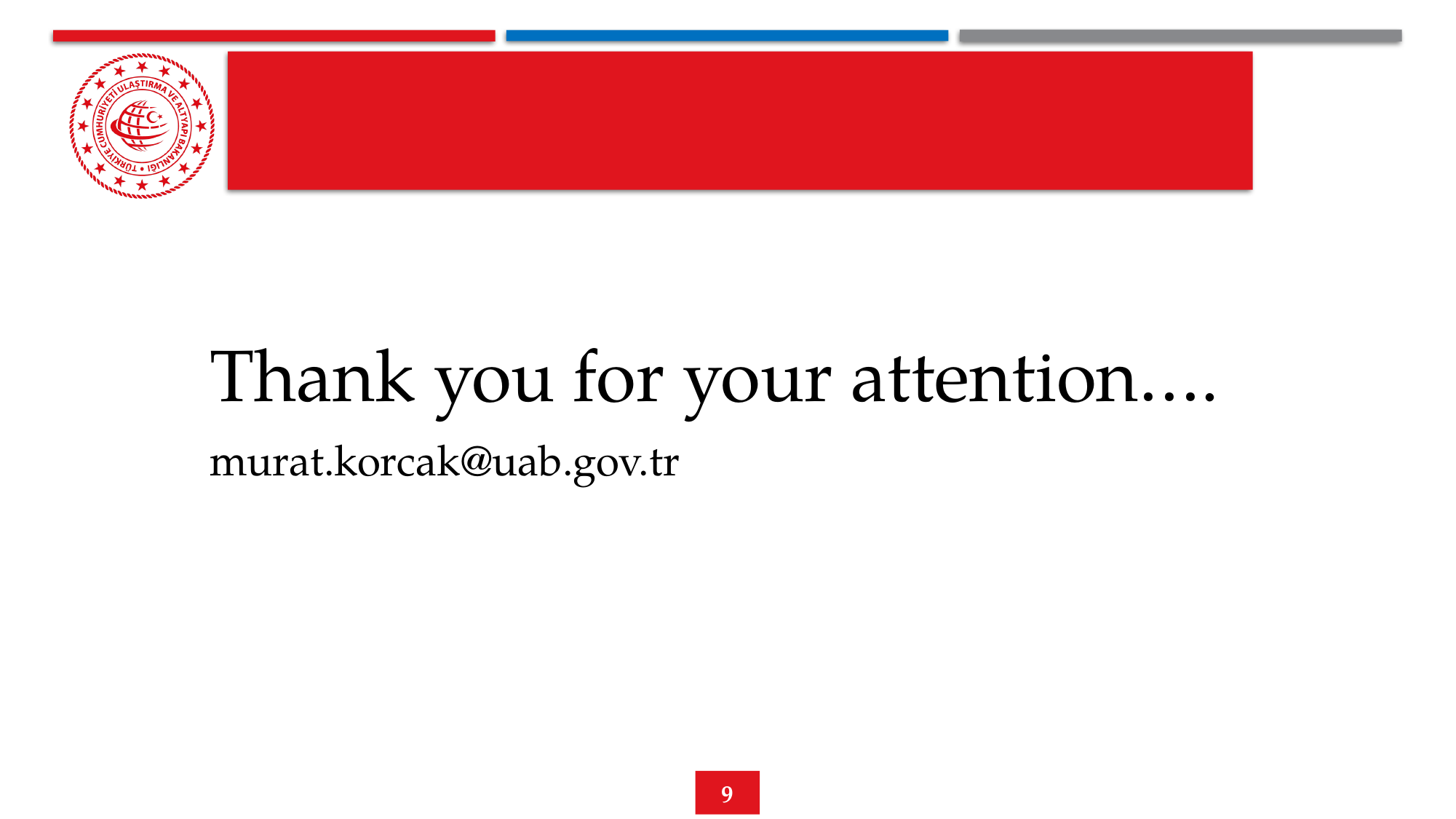

Thank you for your attention….
murat.korcak@uab.gov.tr
9